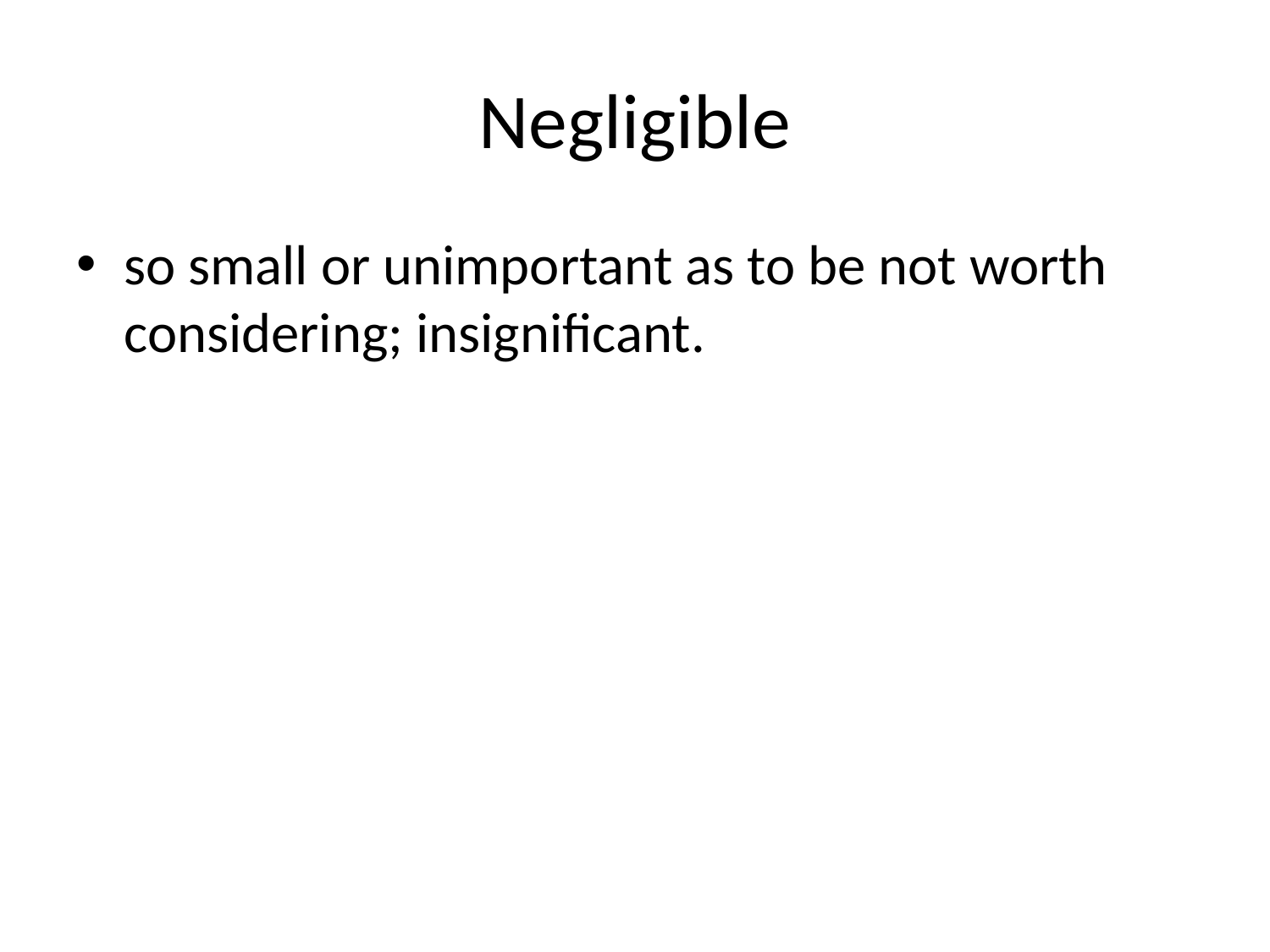

# Negligible
so small or unimportant as to be not worth considering; insignificant.